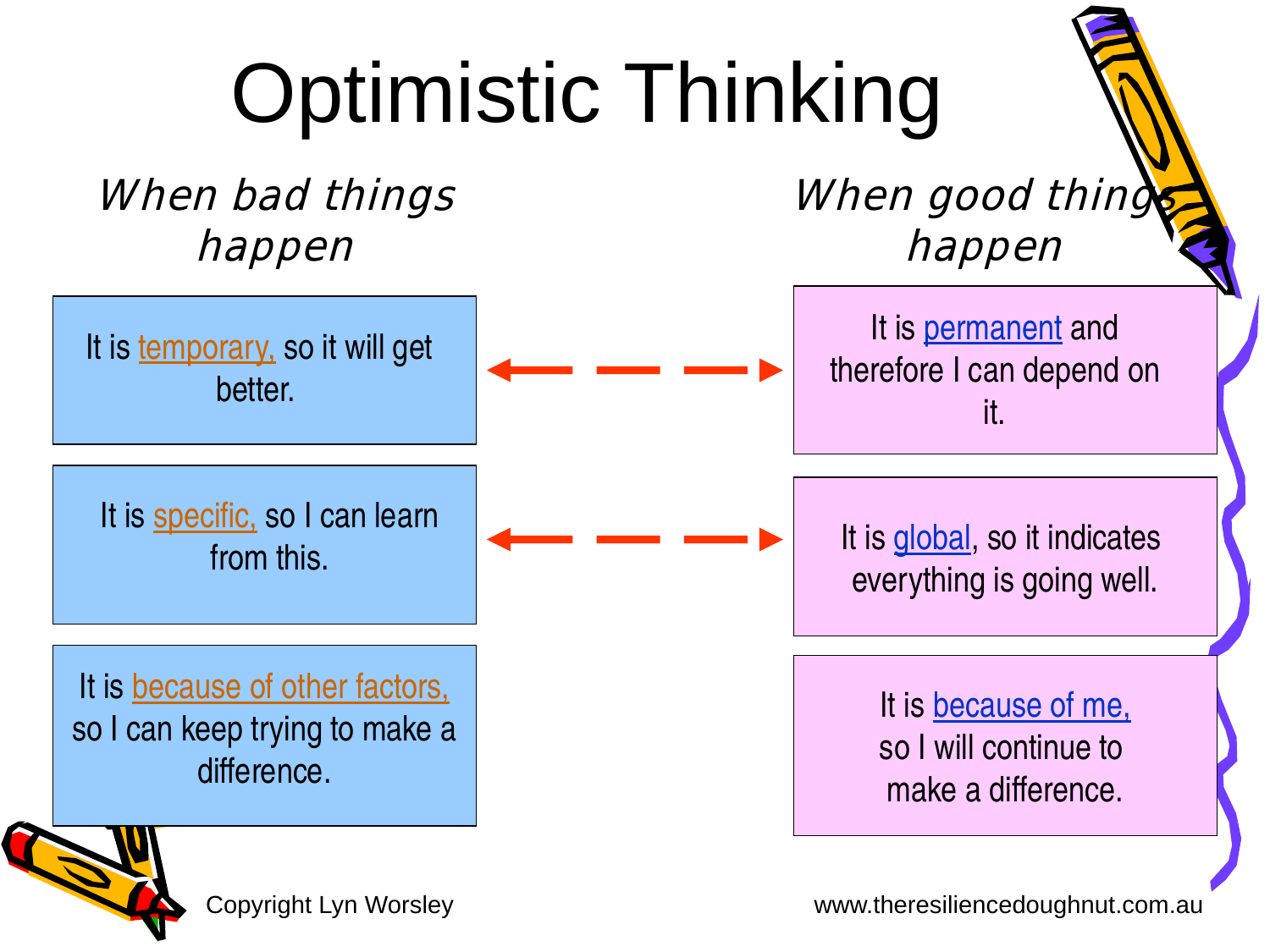

Optimistic Thinking
When bad things happen
When good things happen

It is permanent and therefore I can depend on it.

It is temporary, so it will get better.

It is specific, so I can learn from this.
It is global, so it indicates
everything is going well.

It is because of other factors, so I can keep trying to make a difference.
It is because of me,
so I will continue to
make a difference.
                      Copyright Lyn Worsley     			www.theresiliencedoughnut.com.au